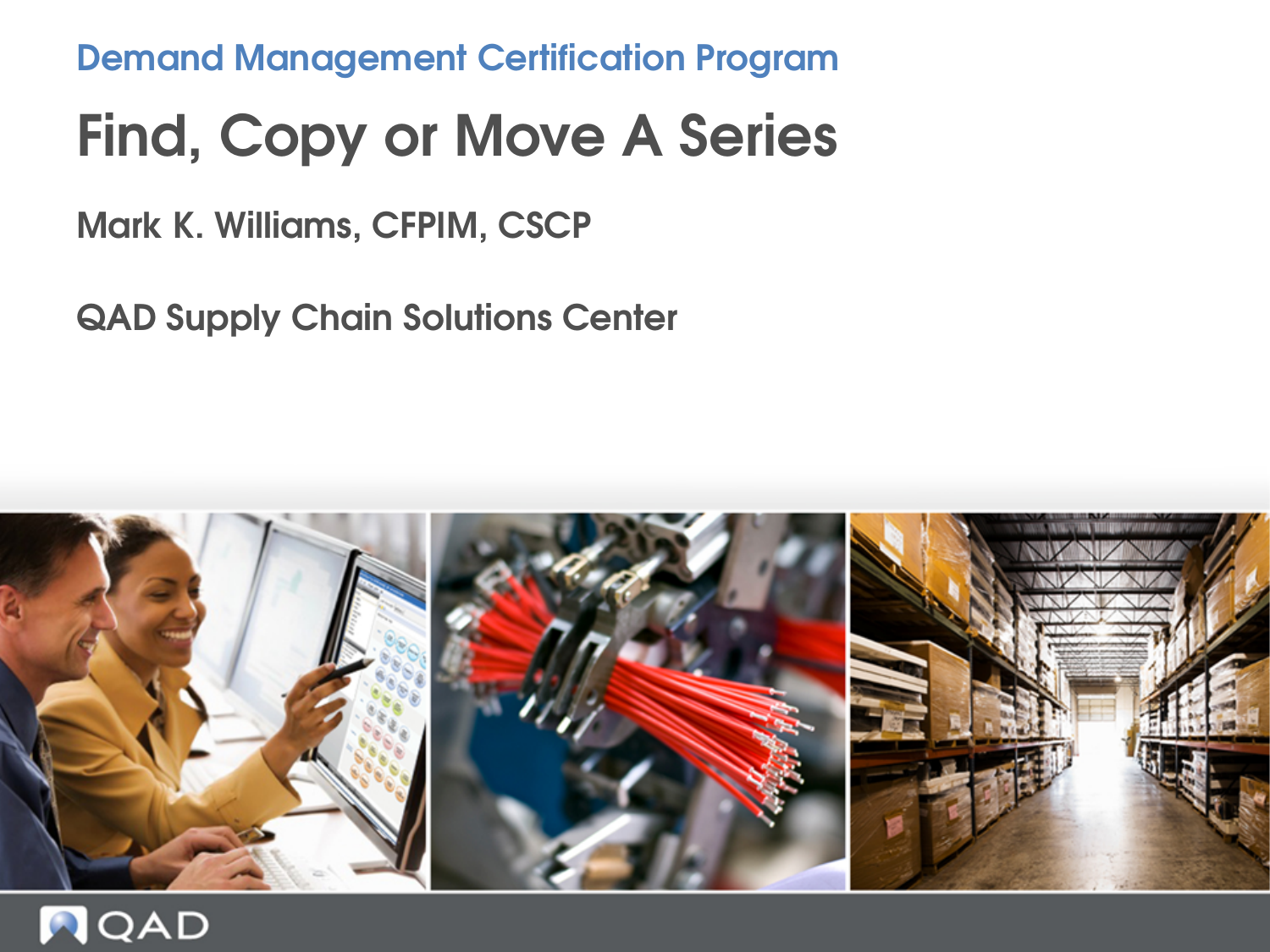

Demand Management Certification Program
# Find, Copy or Move A Series
Mark K. Williams, CFPIM, CSCP
QAD Supply Chain Solutions Center